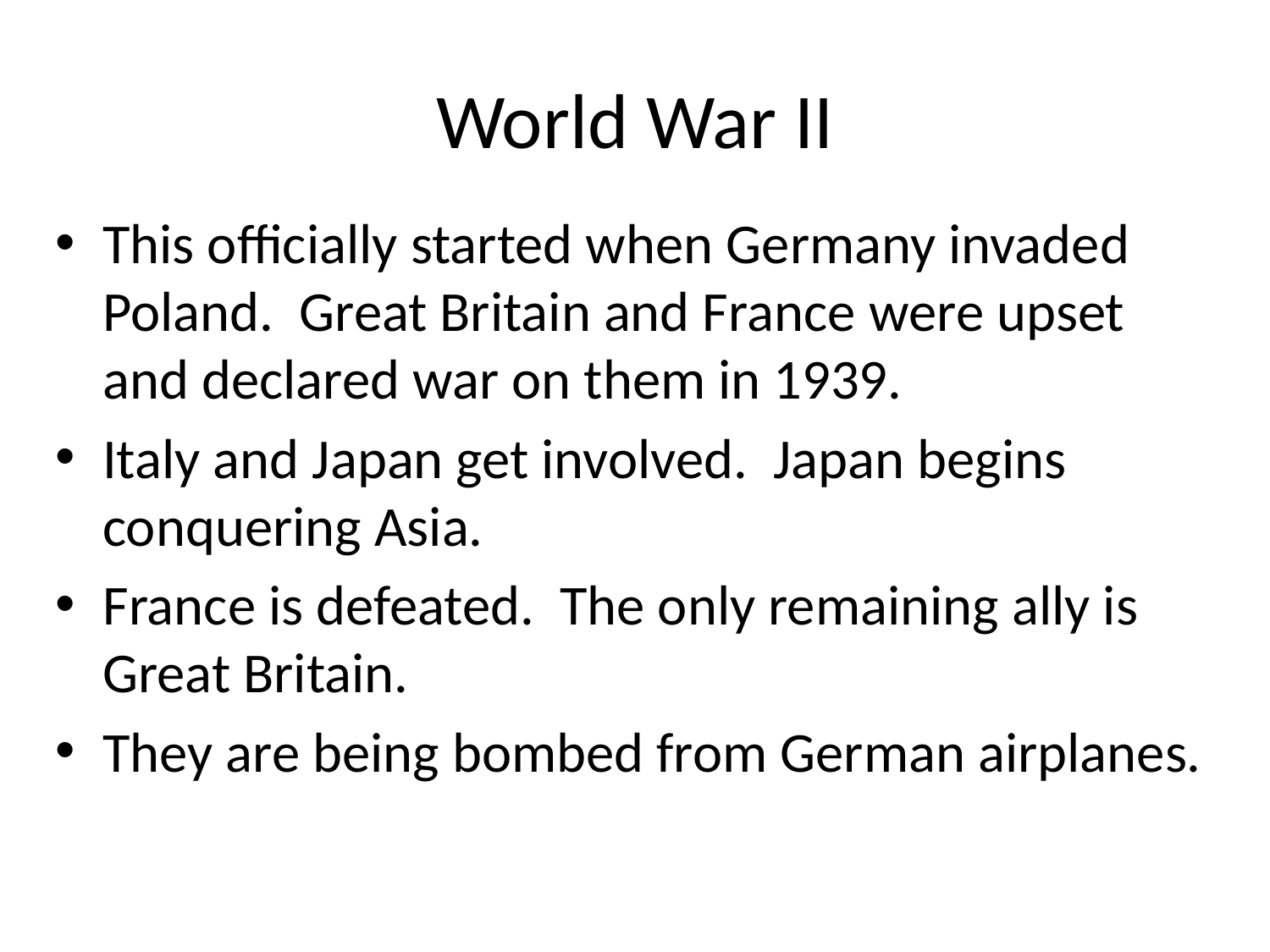

# World War II
This officially started when Germany invaded Poland.  Great Britain and France were upset and declared war on them in 1939.
Italy and Japan get involved.  Japan begins conquering Asia.
France is defeated.  The only remaining ally is Great Britain.
They are being bombed from German airplanes.